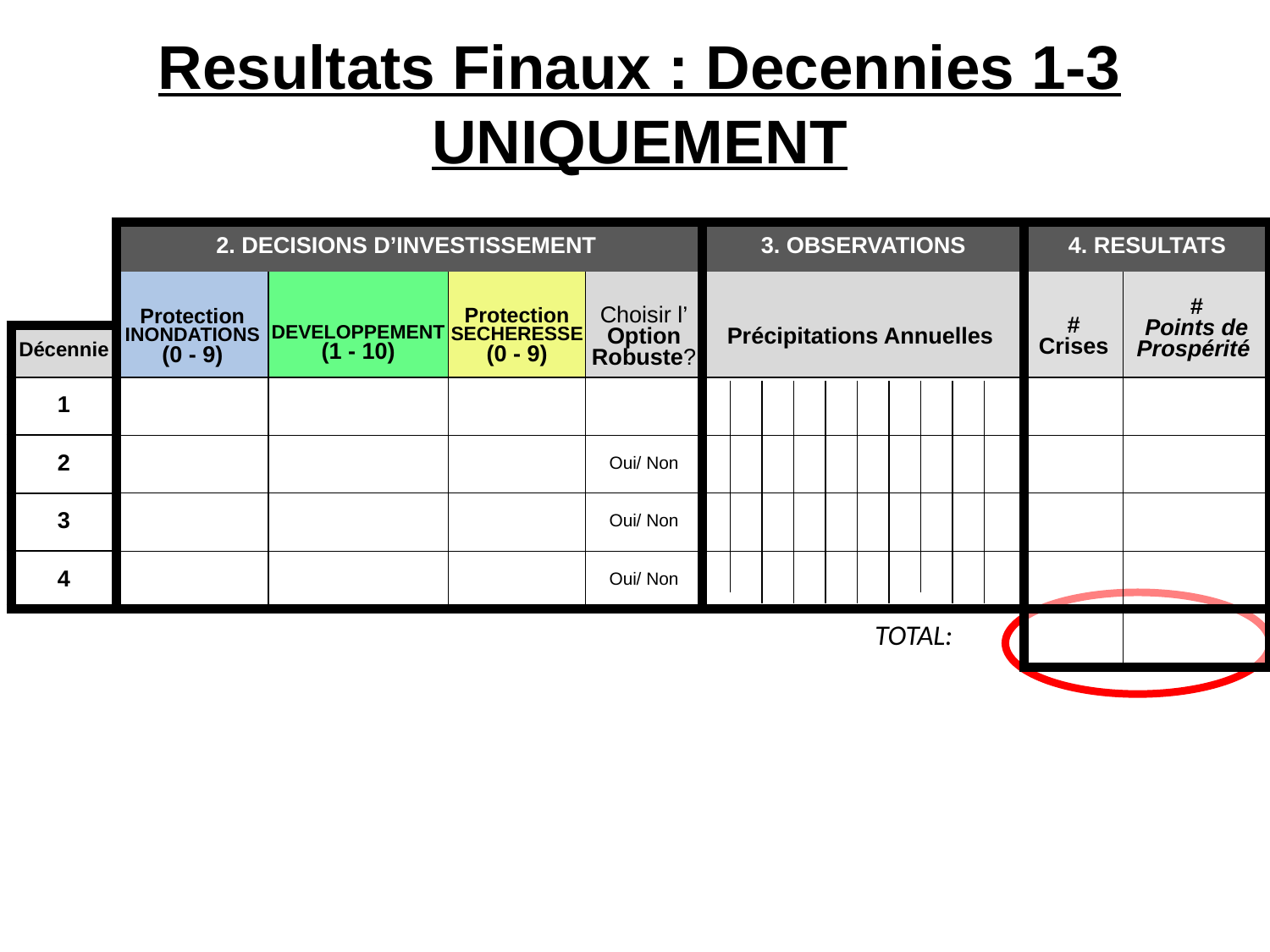

Resultats Finaux : Decennies 1-3 UNIQUEMENT
|  | 2. DECISIONS D’INVESTISSEMENT |  |  |  | 3. OBSERVATIONS | 4. RESULTATS |  |
| --- | --- | --- | --- | --- | --- | --- | --- |
|  | Protection INONDATIONS (0 - 9) | DEVELOPPEMENT (1 - 10) | Protection SECHERESSE (0 - 9) | Choisir l’ Option Robuste? | Précipitations Annuelles | # Crises | # Points de Prospérité |
| Décennie |  |  |  |  |  |  |  |
| 1 |  |  |  |  |  |  |  |
| 2 |  |  |  | Oui/ Non |  |  |  |
| 3 |  |  |  | Oui/ Non |  |  |  |
| 4 |  |  |  | Oui/ Non |  |  |  |
|  |  |  |  |  | TOTAL: |  |  |